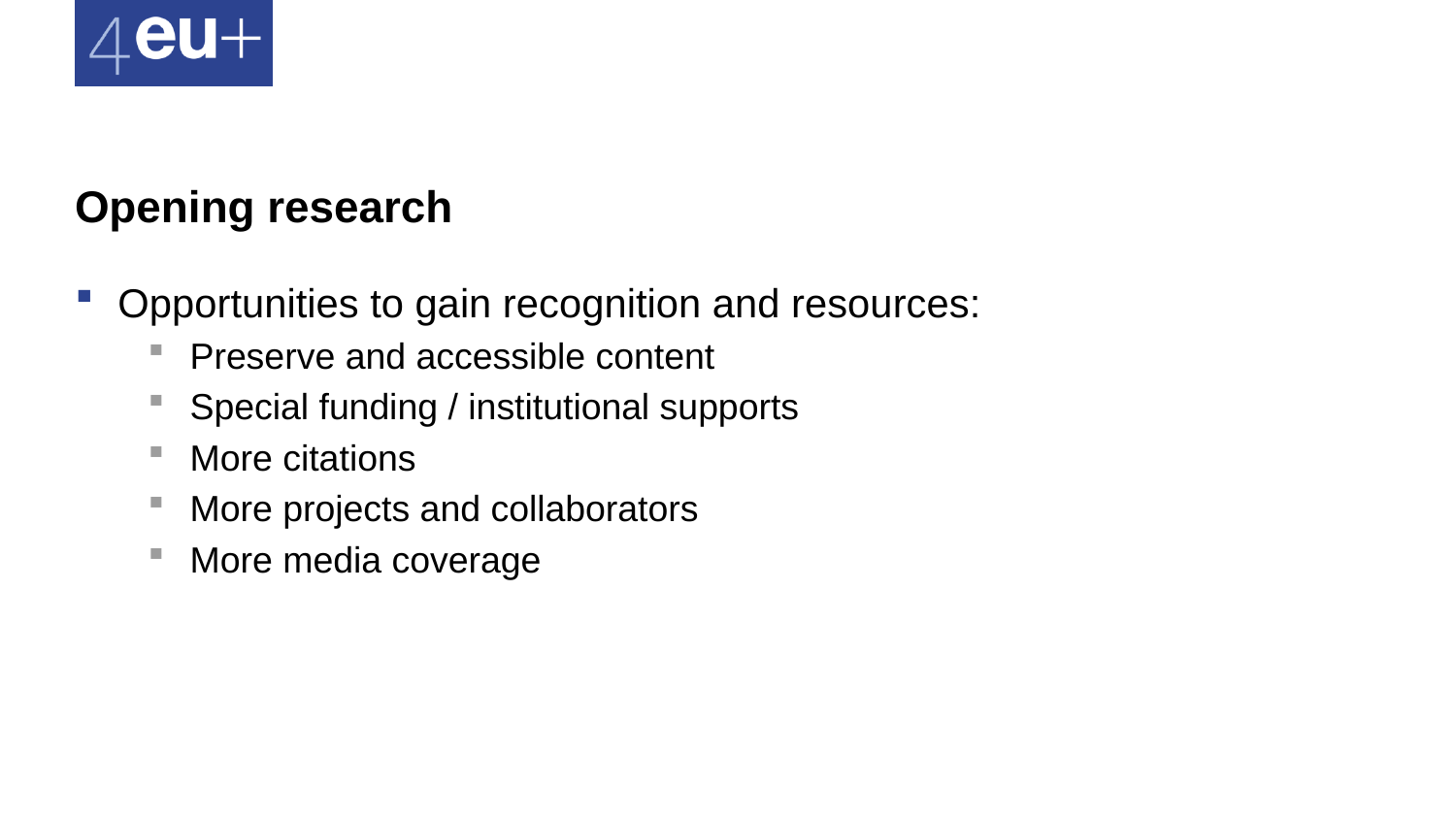

# Opening research
Opportunities to gain recognition and resources:
Preserve and accessible content
Special funding / institutional supports
More citations
More projects and collaborators
More media coverage